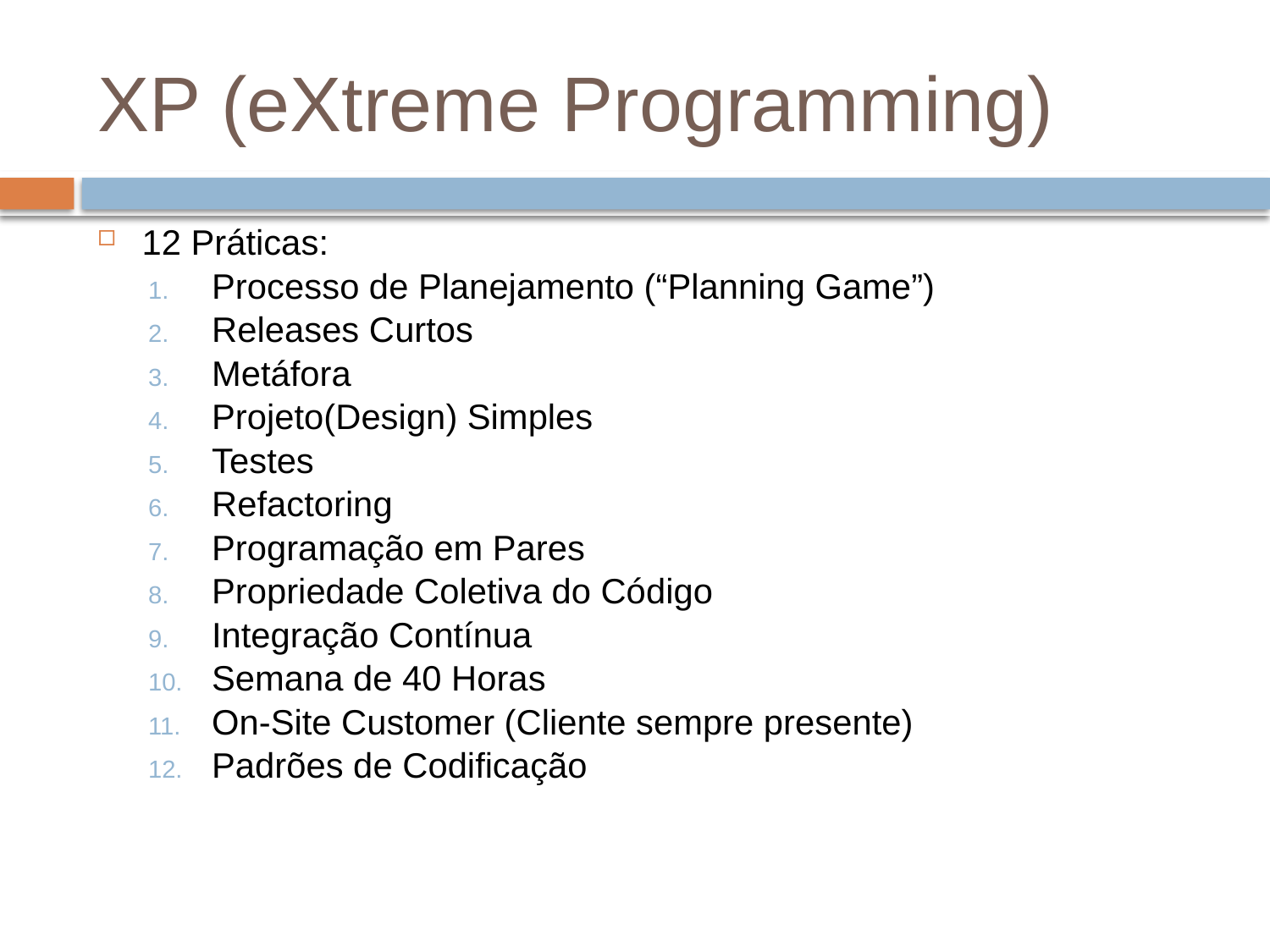

# XP (eXtreme Programming)
12 Práticas:
Processo de Planejamento (“Planning Game”)
Releases Curtos
Metáfora
Projeto(Design) Simples
Testes
Refactoring
Programação em Pares
Propriedade Coletiva do Código
Integração Contínua
Semana de 40 Horas
On-Site Customer (Cliente sempre presente)
Padrões de Codificação